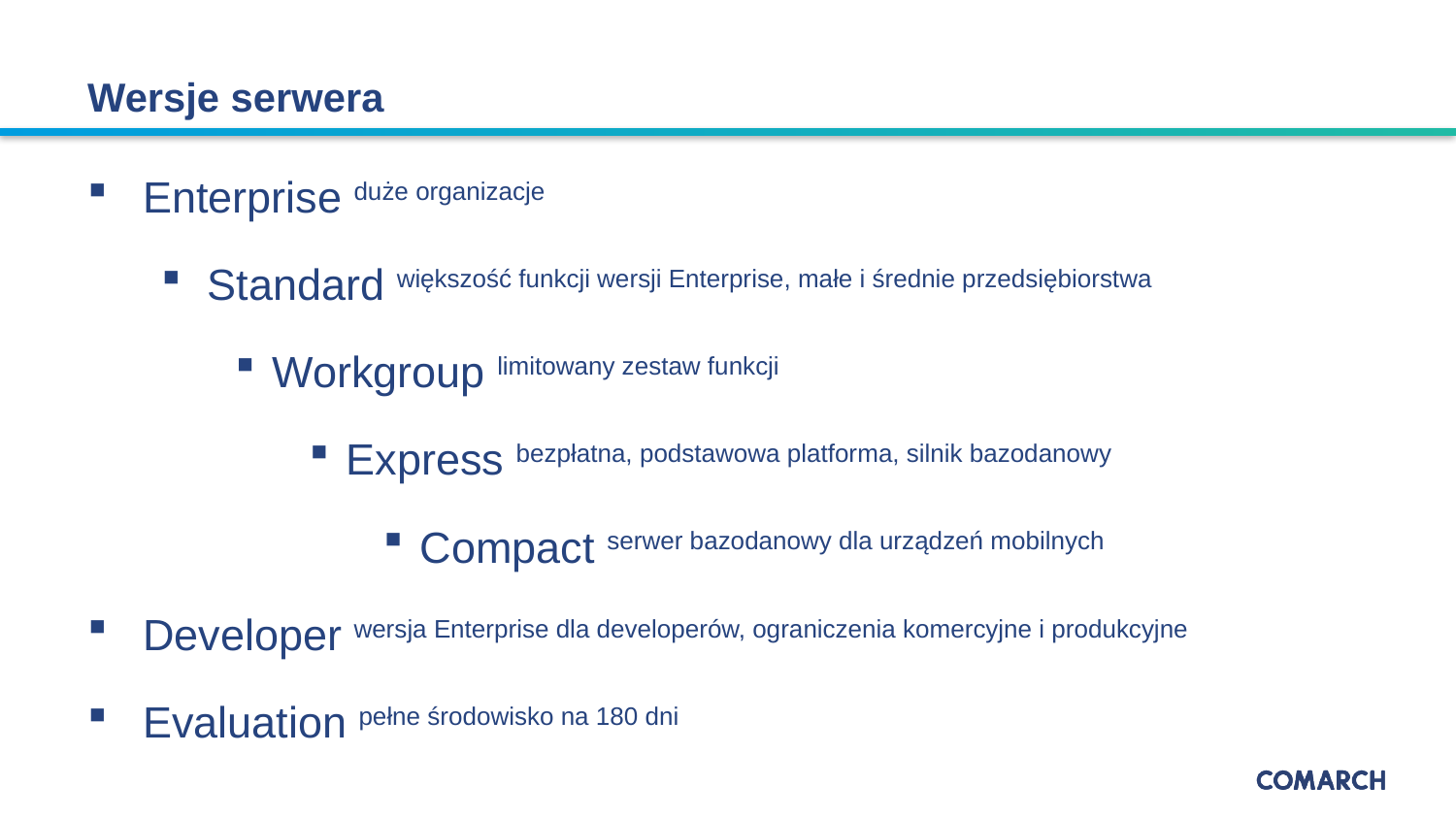

# Wersje serwera
Enterprise duże organizacje
Standard większość funkcji wersji Enterprise, małe i średnie przedsiębiorstwa
Workgroup limitowany zestaw funkcji
Express bezpłatna, podstawowa platforma, silnik bazodanowy
Compact serwer bazodanowy dla urządzeń mobilnych
Developer wersja Enterprise dla developerów, ograniczenia komercyjne i produkcyjne
Evaluation pełne środowisko na 180 dni